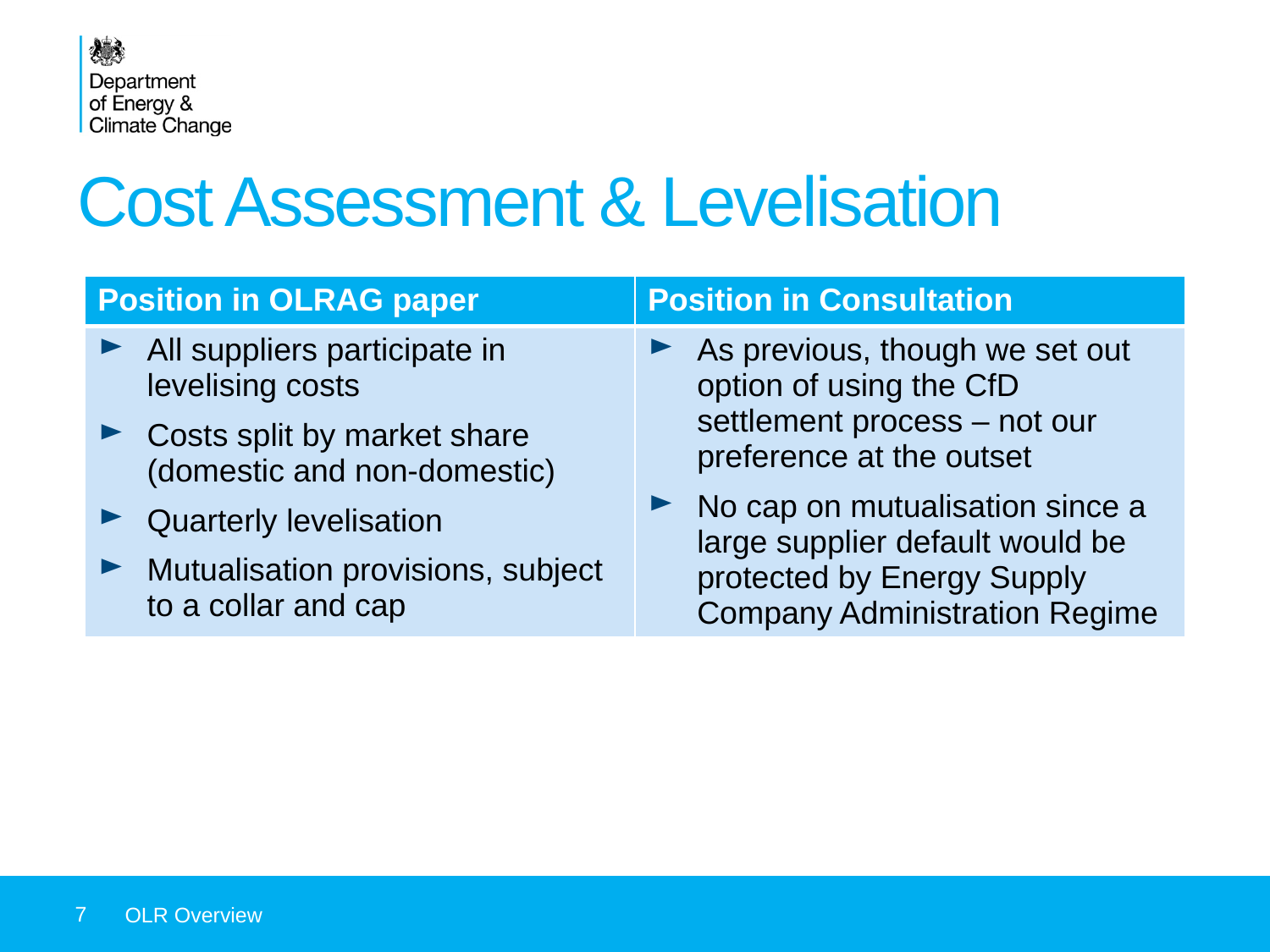

# Cost Assessment & Levelisation
| Position in OLRAG paper | Position in Consultation |
| --- | --- |
| All suppliers participate in levelising costs Costs split by market share (domestic and non-domestic) Quarterly levelisation Mutualisation provisions, subject to a collar and cap | As previous, though we set out option of using the CfD settlement process – not our preference at the outset No cap on mutualisation since a large supplier default would be protected by Energy Supply Company Administration Regime |
7
OLR Overview